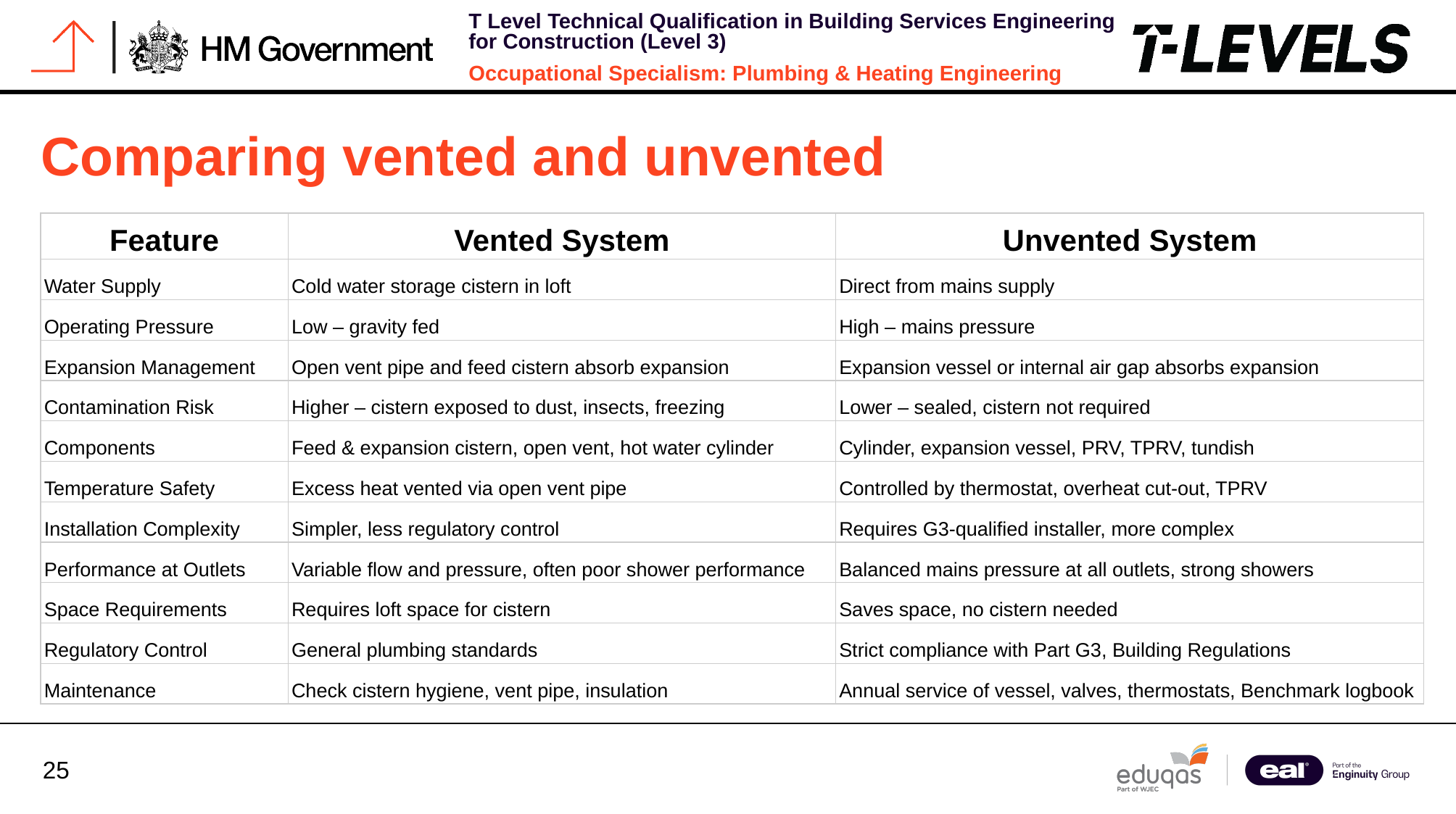

# Comparing vented and unvented
| Feature | Vented System | Unvented System |
| --- | --- | --- |
| Water Supply | Cold water storage cistern in loft | Direct from mains supply |
| Operating Pressure | Low – gravity fed | High – mains pressure |
| Expansion Management | Open vent pipe and feed cistern absorb expansion | Expansion vessel or internal air gap absorbs expansion |
| Contamination Risk | Higher – cistern exposed to dust, insects, freezing | Lower – sealed, cistern not required |
| Components | Feed & expansion cistern, open vent, hot water cylinder | Cylinder, expansion vessel, PRV, TPRV, tundish |
| Temperature Safety | Excess heat vented via open vent pipe | Controlled by thermostat, overheat cut-out, TPRV |
| Installation Complexity | Simpler, less regulatory control | Requires G3-qualified installer, more complex |
| Performance at Outlets | Variable flow and pressure, often poor shower performance | Balanced mains pressure at all outlets, strong showers |
| Space Requirements | Requires loft space for cistern | Saves space, no cistern needed |
| Regulatory Control | General plumbing standards | Strict compliance with Part G3, Building Regulations |
| Maintenance | Check cistern hygiene, vent pipe, insulation | Annual service of vessel, valves, thermostats, Benchmark logbook |